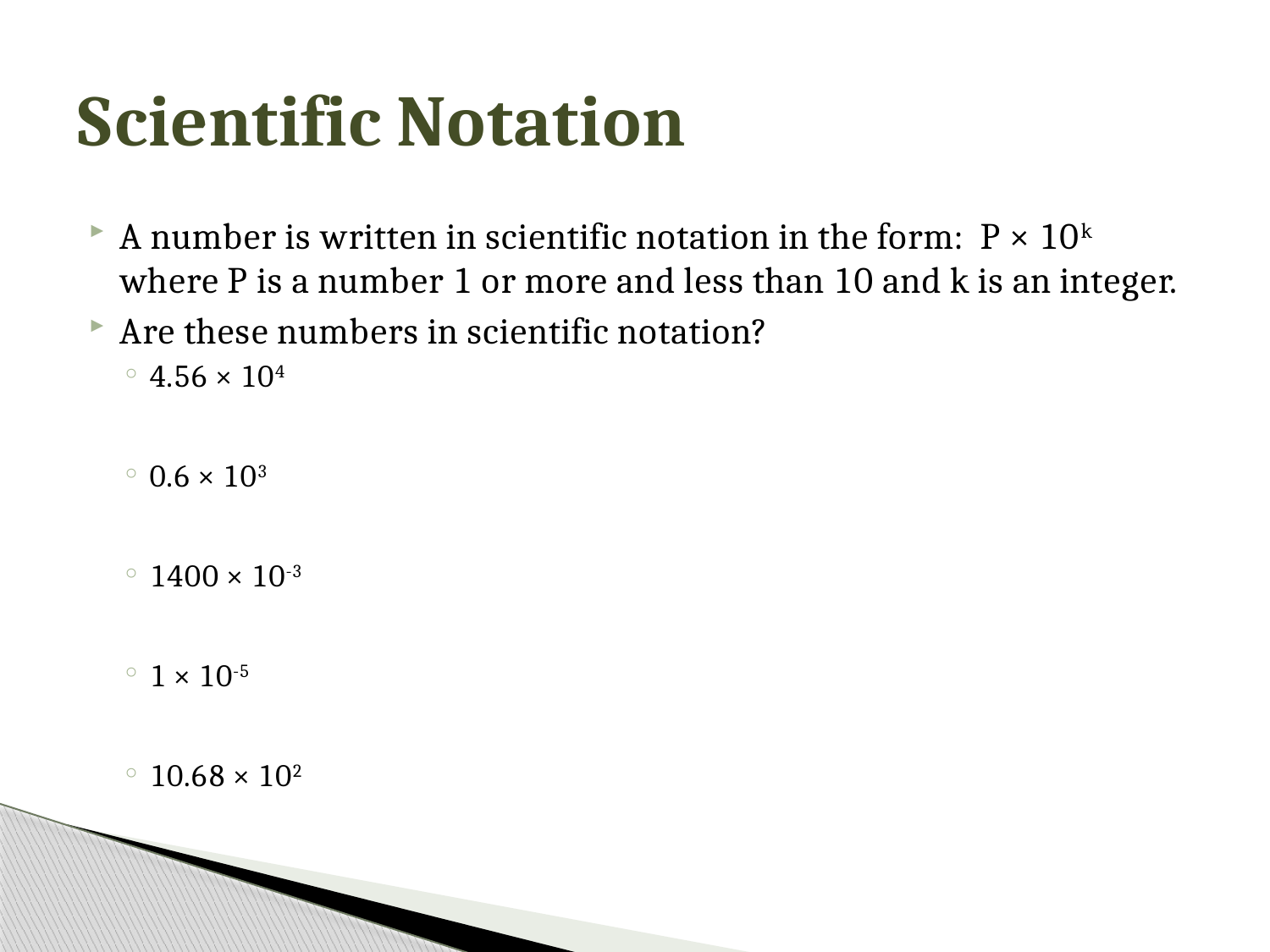

# Scientific Notation
A number is written in scientific notation in the form:  P × 10k where P is a number 1 or more and less than 10 and k is an integer.
Are these numbers in scientific notation?
4.56 × 104

0.6 × 103

1400 × 10-3

1 × 10-5

10.68 × 102